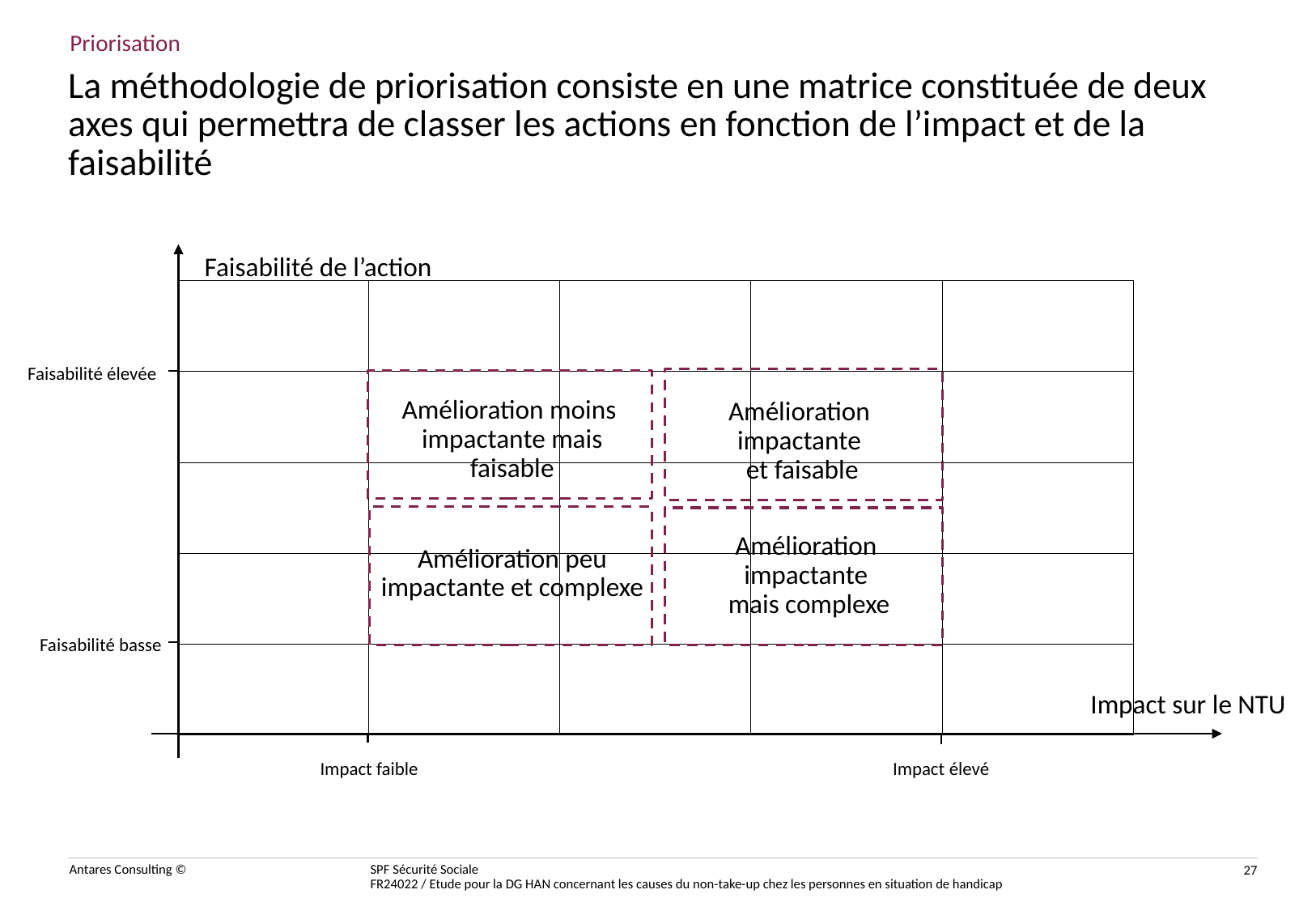

Priorisation
# La méthodologie de priorisation consiste en une matrice constituée de deux axes qui permettra de classer les actions en fonction de l’impact et de la faisabilité
Faisabilité de l’action
|  |  |  |  |  |
| --- | --- | --- | --- | --- |
|  |  |  |  |  |
|  |  |  |  |  |
|  |  |  |  |  |
|  |  |  |  |  |
Faisabilité élevée

Amélioration moins
impactante mais faisable
Amélioration
impactante
et faisable

Amélioration
impactante
mais complexe
Amélioration peu
impactante et complexe
Faisabilité basse
Impact sur le NTU
Impact faible
Impact élevé